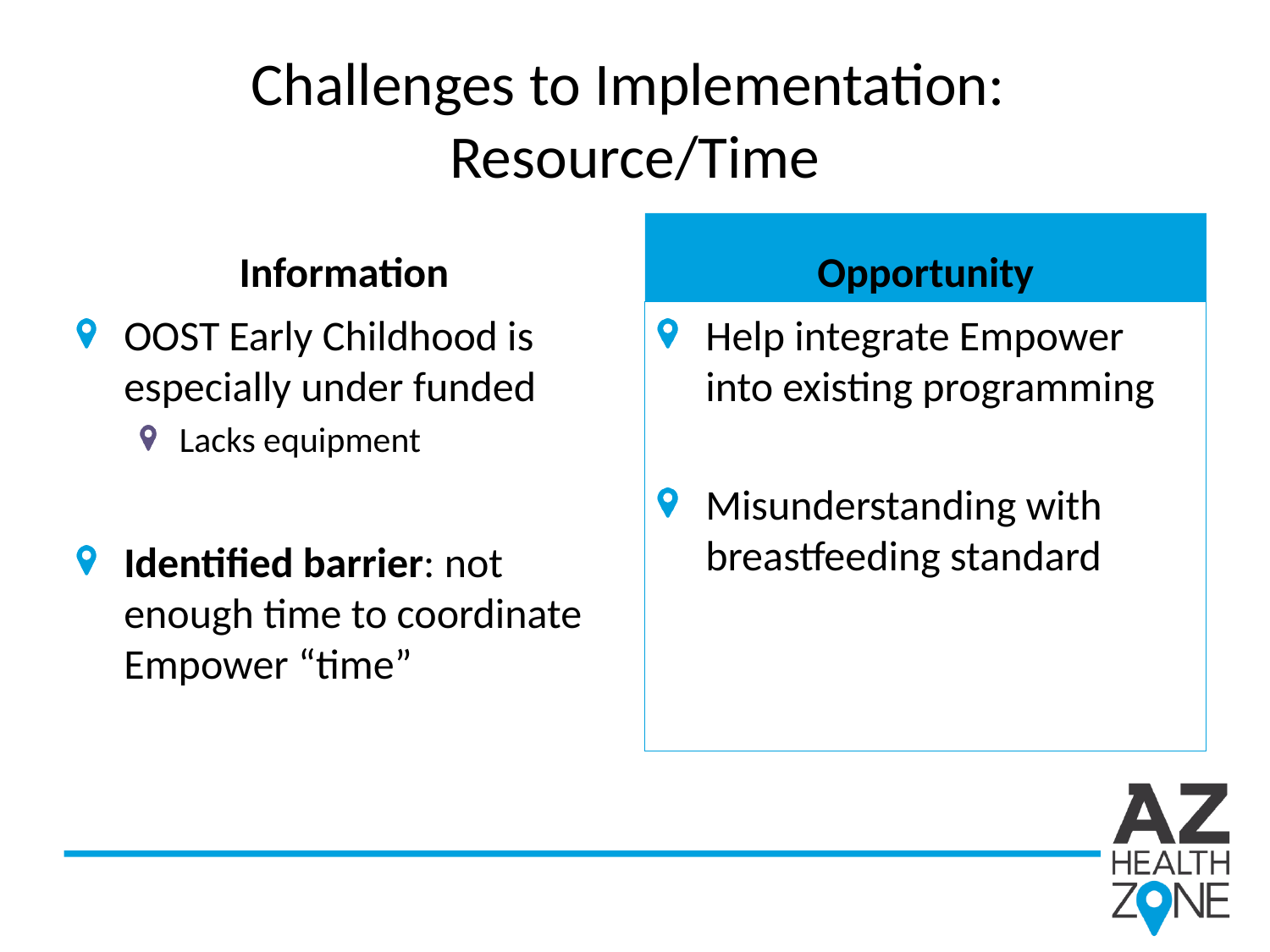

# Challenges to Implementation: Resource/Time
Information
Opportunity
OOST Early Childhood is especially under funded
Lacks equipment

Identified barrier: not enough time to coordinate Empower “time”
Help integrate Empower into existing programming

Misunderstanding with breastfeeding standard